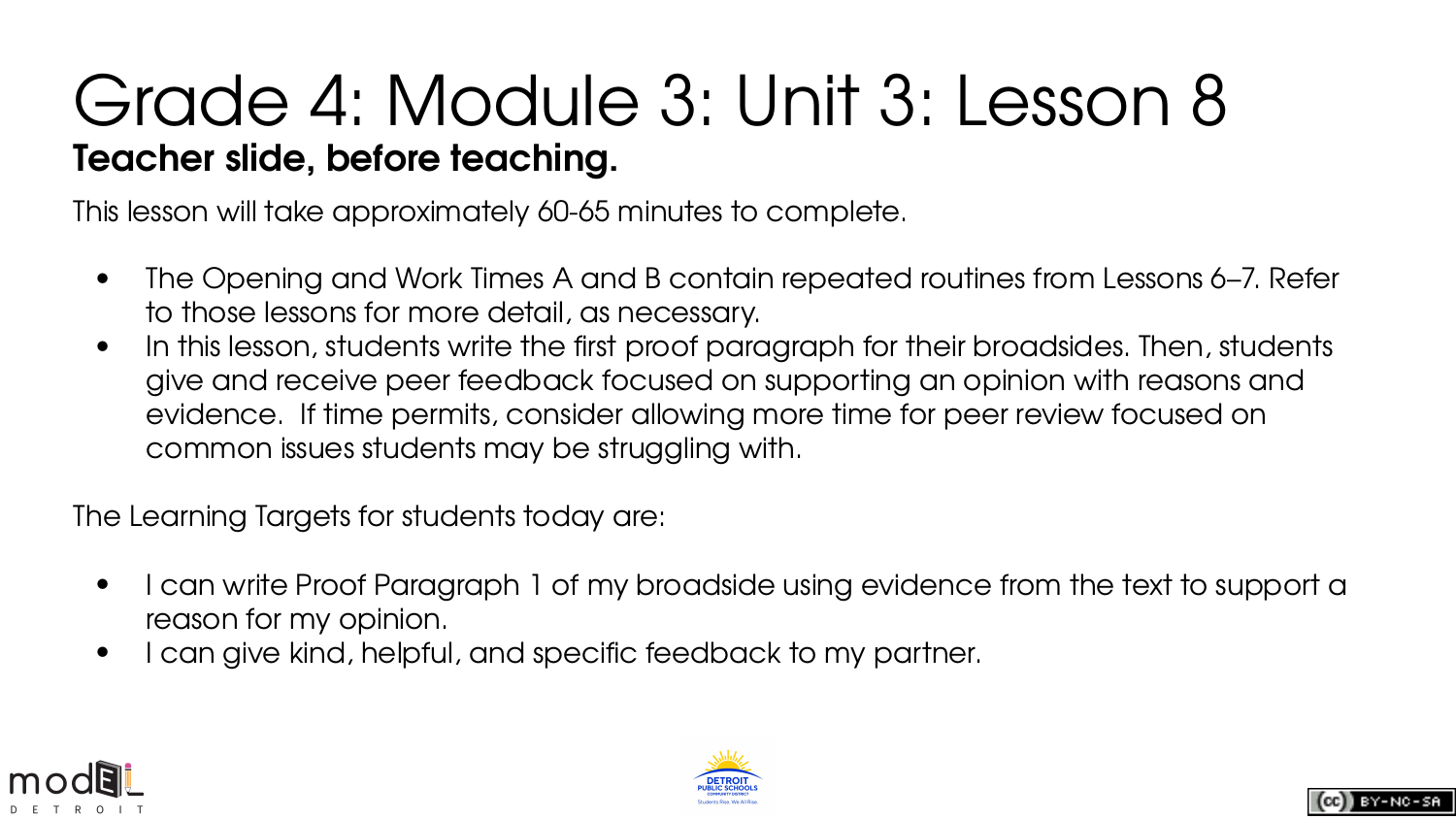

# Grade 4: Module 3: Unit 3: Lesson 8
Teacher slide, before teaching.
This lesson will take approximately 60-65 minutes to complete.

The Opening and Work Times A and B contain repeated routines from Lessons 6–7. Refer to those lessons for more detail, as necessary.
In this lesson, students write the first proof paragraph for their broadsides. Then, students give and receive peer feedback focused on supporting an opinion with reasons and evidence.  If time permits, consider allowing more time for peer review focused on common issues students may be struggling with.

The Learning Targets for students today are:
I can write Proof Paragraph 1 of my broadside using evidence from the text to support a reason for my opinion.
I can give kind, helpful, and specific feedback to my partner.